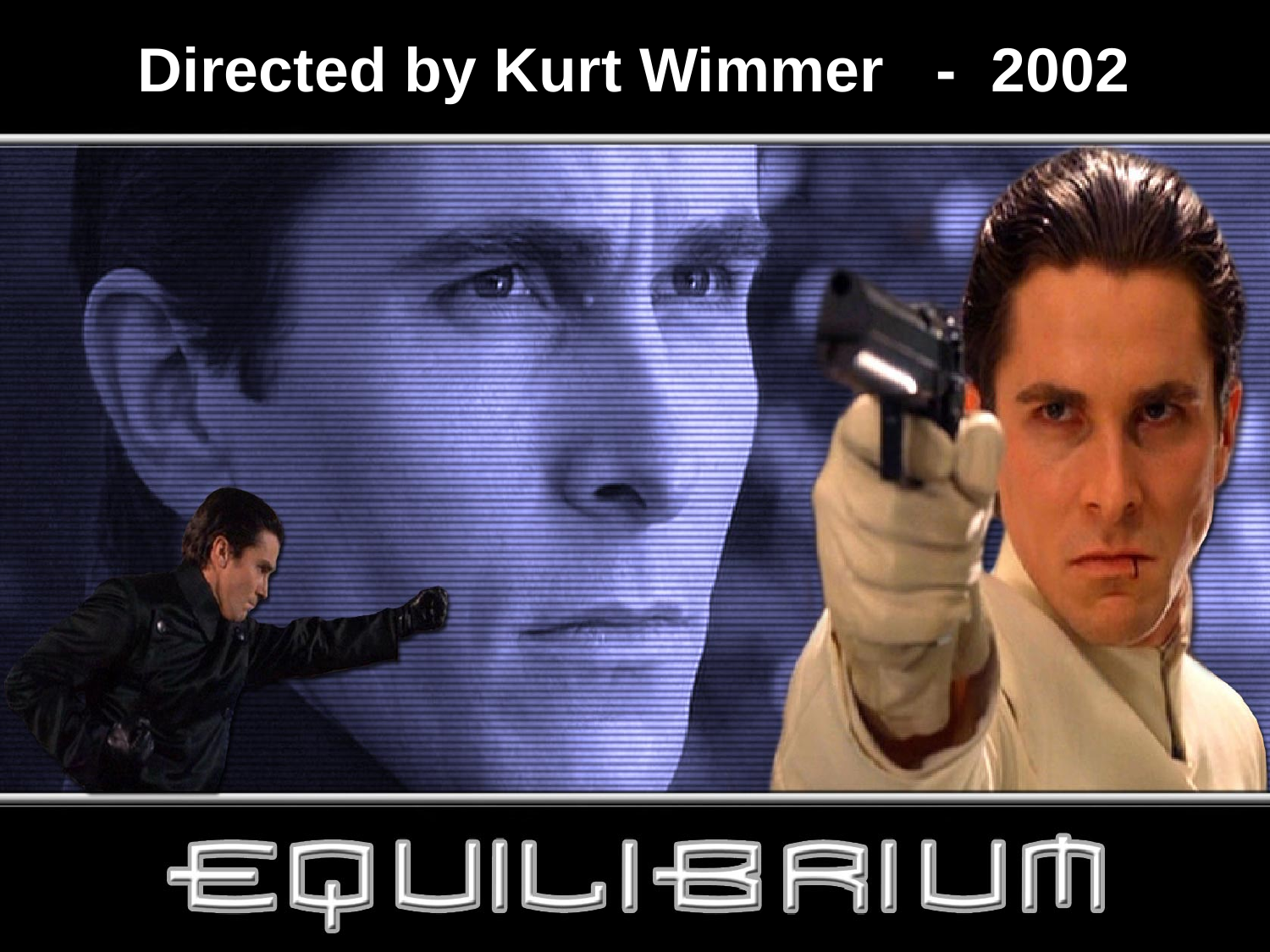

# Directed by Kurt Wimmer   -  2002